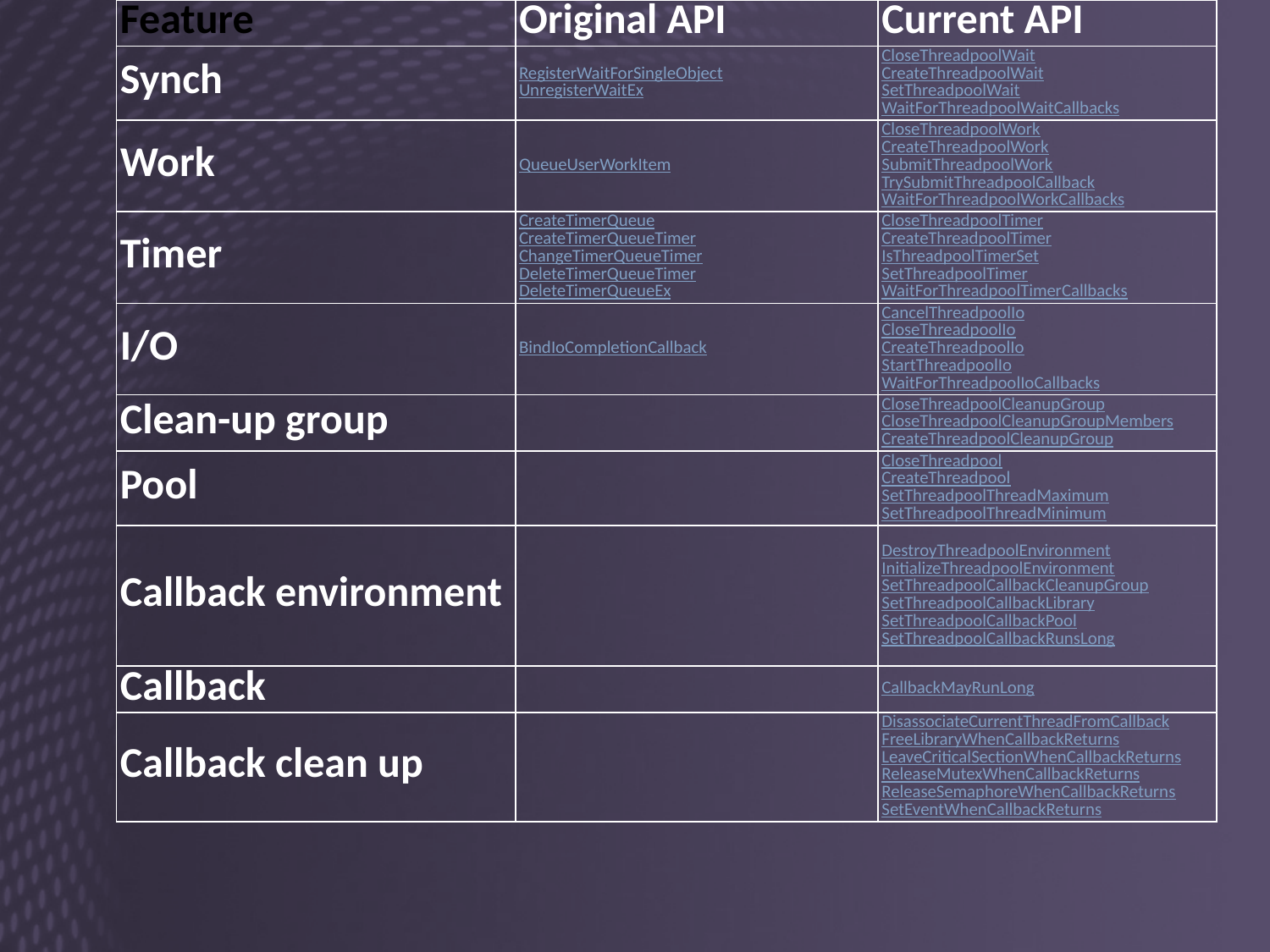

| Feature | Original API | Current API |
| --- | --- | --- |
| Synch | RegisterWaitForSingleObject UnregisterWaitEx | CloseThreadpoolWait CreateThreadpoolWait SetThreadpoolWait WaitForThreadpoolWaitCallbacks |
| Work | QueueUserWorkItem | CloseThreadpoolWork CreateThreadpoolWork SubmitThreadpoolWork TrySubmitThreadpoolCallback WaitForThreadpoolWorkCallbacks |
| Timer | CreateTimerQueue CreateTimerQueueTimer ChangeTimerQueueTimer DeleteTimerQueueTimer DeleteTimerQueueEx | CloseThreadpoolTimer CreateThreadpoolTimer IsThreadpoolTimerSet SetThreadpoolTimer WaitForThreadpoolTimerCallbacks |
| I/O | BindIoCompletionCallback | CancelThreadpoolIo CloseThreadpoolIo CreateThreadpoolIo StartThreadpoolIo WaitForThreadpoolIoCallbacks |
| Clean-up group |  | CloseThreadpoolCleanupGroup CloseThreadpoolCleanupGroupMembers CreateThreadpoolCleanupGroup |
| Pool |  | CloseThreadpool CreateThreadpool SetThreadpoolThreadMaximum SetThreadpoolThreadMinimum |
| Callback environment |  | DestroyThreadpoolEnvironment InitializeThreadpoolEnvironment SetThreadpoolCallbackCleanupGroup SetThreadpoolCallbackLibrary SetThreadpoolCallbackPool SetThreadpoolCallbackRunsLong |
| Callback |  | CallbackMayRunLong |
| Callback clean up |  | DisassociateCurrentThreadFromCallback FreeLibraryWhenCallbackReturns LeaveCriticalSectionWhenCallbackReturns ReleaseMutexWhenCallbackReturns ReleaseSemaphoreWhenCallbackReturns SetEventWhenCallbackReturns |